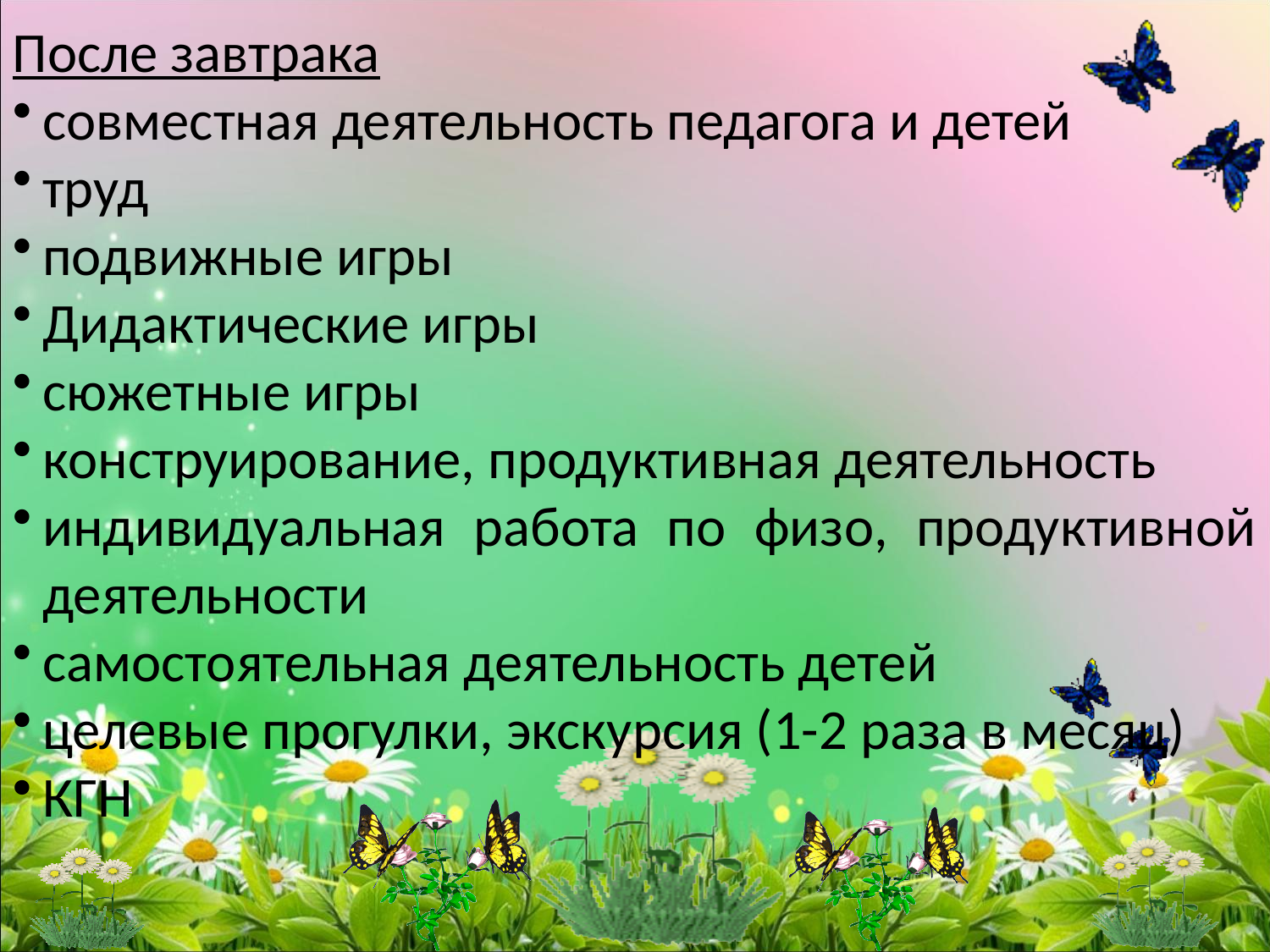

После завтрака
совместная деятельность педагога и детей
труд
подвижные игры
Дидактические игры
сюжетные игры
конструирование, продуктивная деятельность
индивидуальная работа по физо, продуктивной деятельности
самостоятельная деятельность детей
целевые прогулки, экскурсия (1-2 раза в месяц)
КГН